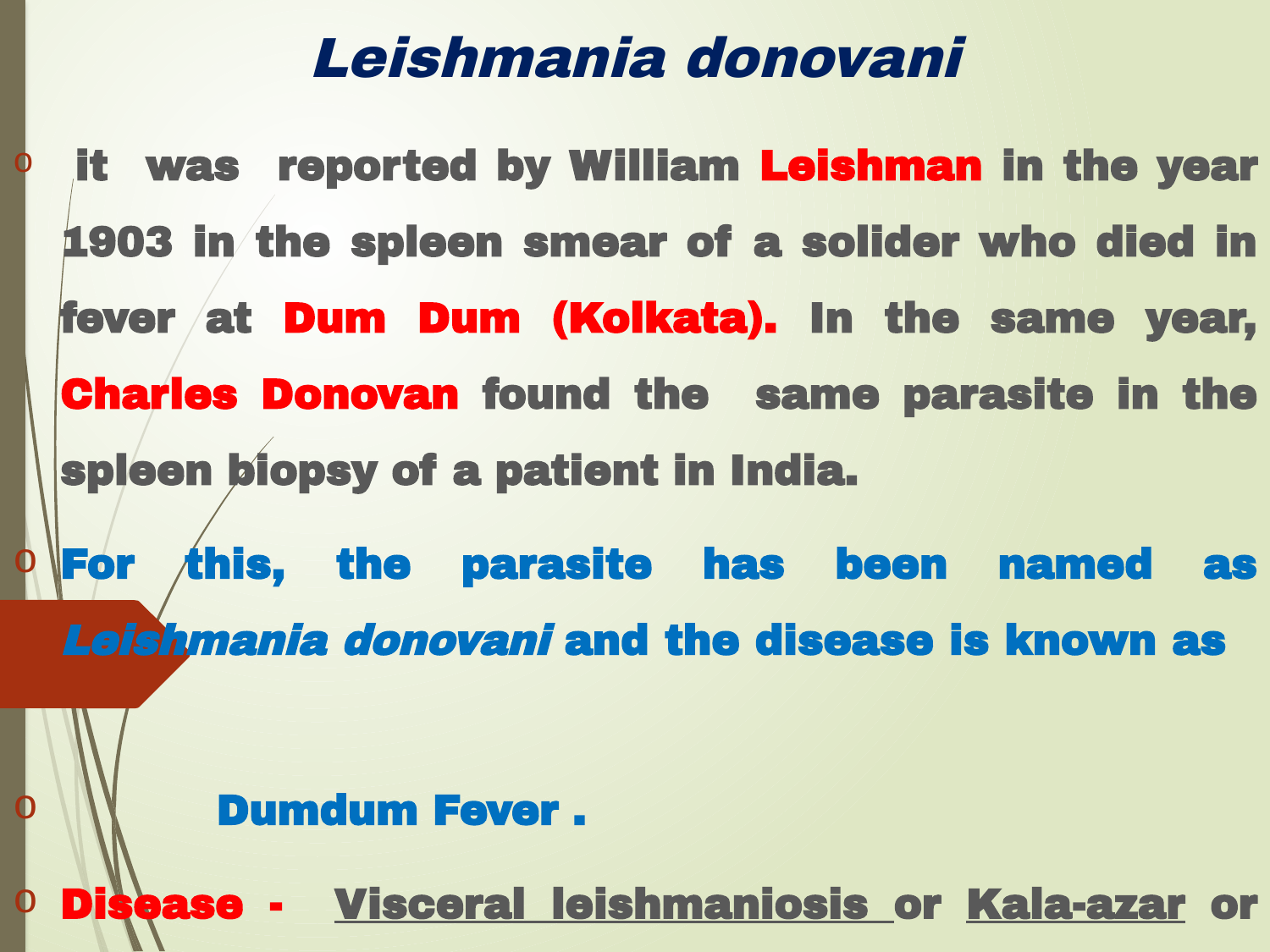

# Leishmania donovani
 it  was  reported by William Leishman in the year 1903 in the spleen smear of a solider who died in fever at Dum Dum (Kolkata). In the same year, Charles Donovan found the  same parasite in the spleen biopsy of a patient in India.
For this, the parasite has been named as Leishmania donovani and the disease is known as
           Dumdum Fever .
Disease -  Visceral leishmaniosis or Kala-azar or Dumdum fever.